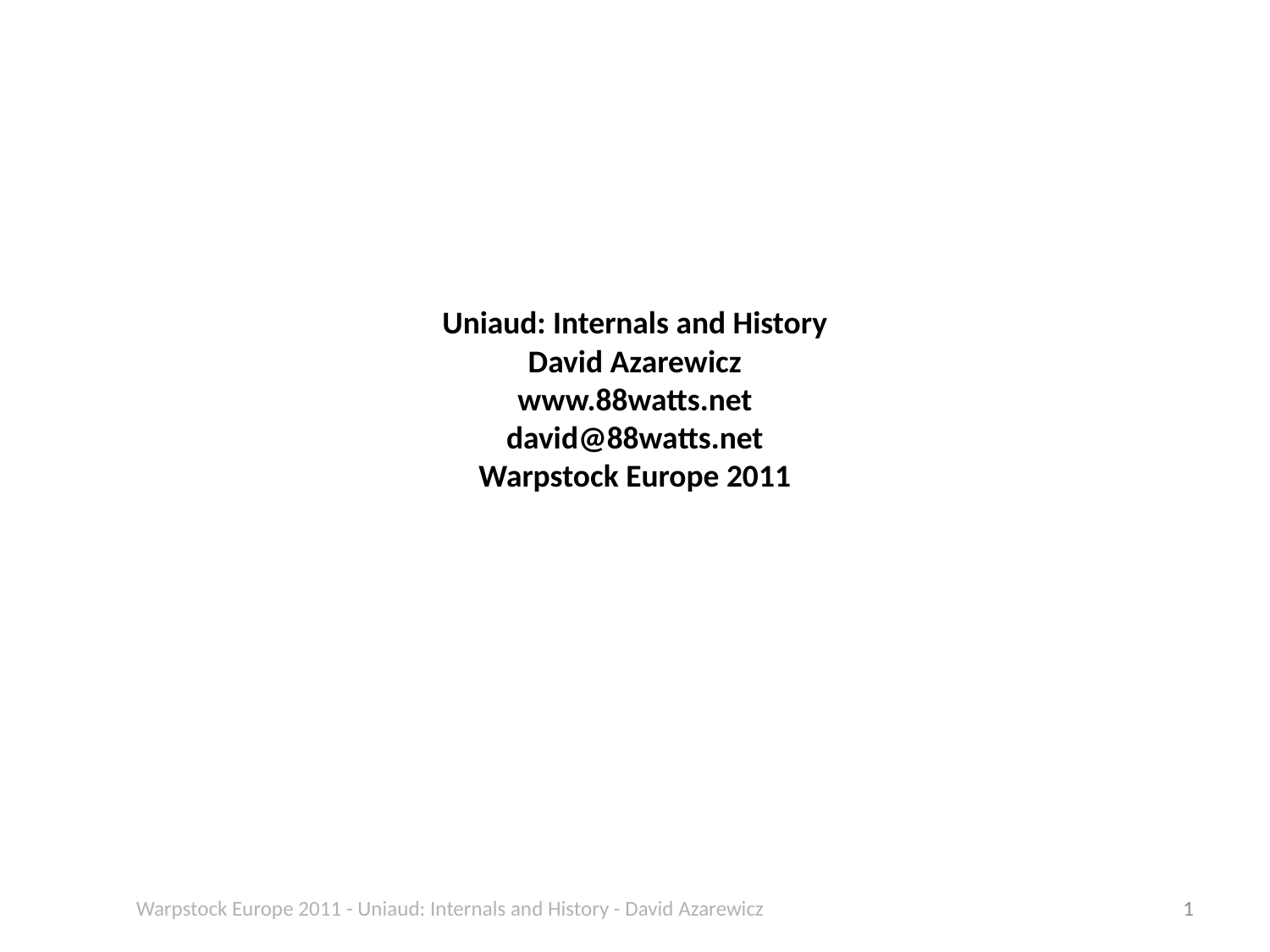

# Uniaud: Internals and History David Azarewicz www.88watts.net david@88watts.net Warpstock Europe 2011
Warpstock Europe 2011 - Uniaud: Internals and History - David Azarewicz
1